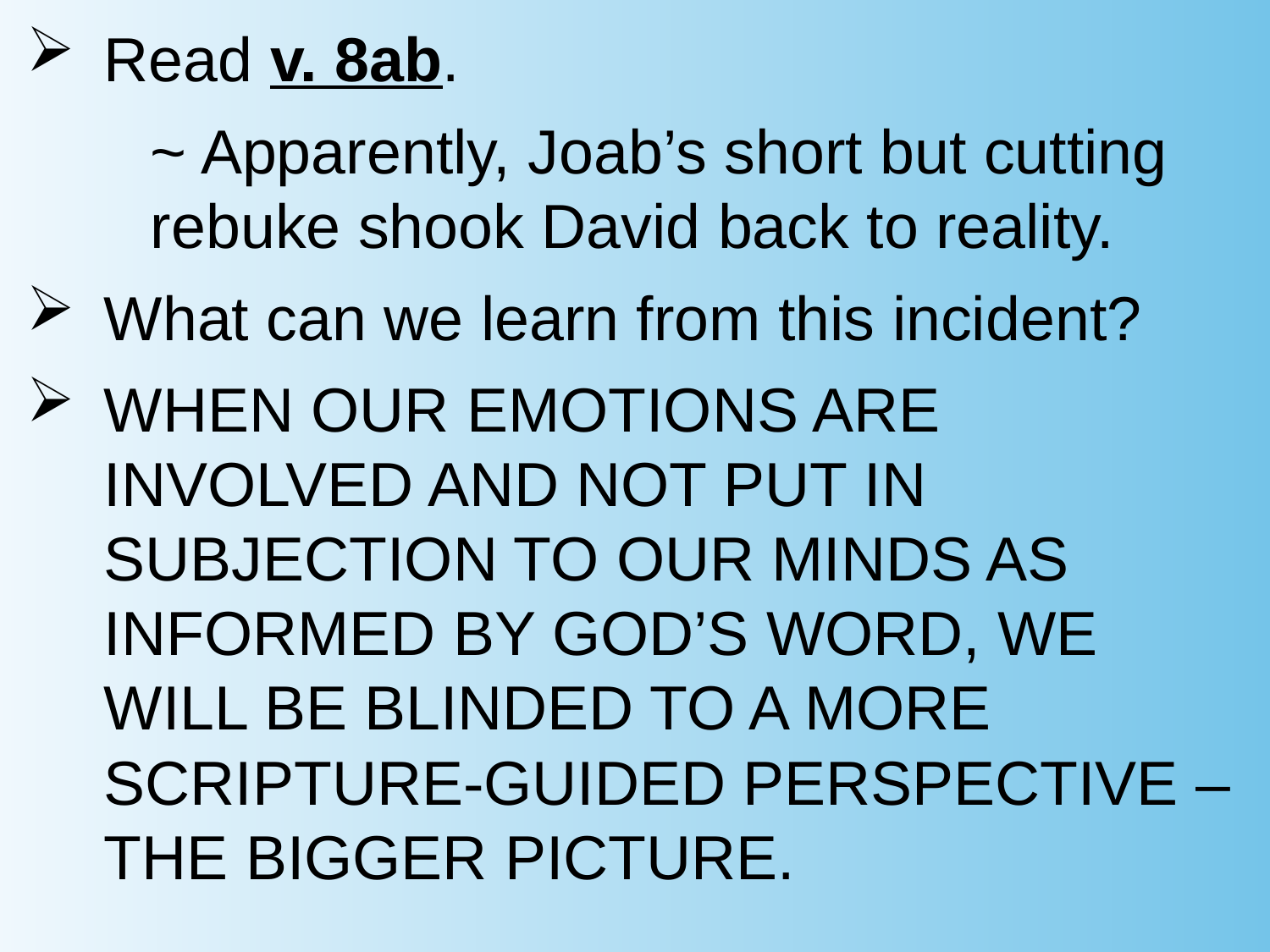

Read v. 8ab.
		~ Apparently, Joab’s short but cutting 					rebuke shook David back to reality.
What can we learn from this incident?
WHEN OUR EMOTIONS ARE INVOLVED AND NOT PUT IN SUBJECTION TO OUR MINDS AS INFORMED BY GOD’S WORD, WE WILL BE BLINDED TO A MORE SCRIPTURE-GUIDED PERSPECTIVE – THE BIGGER PICTURE.